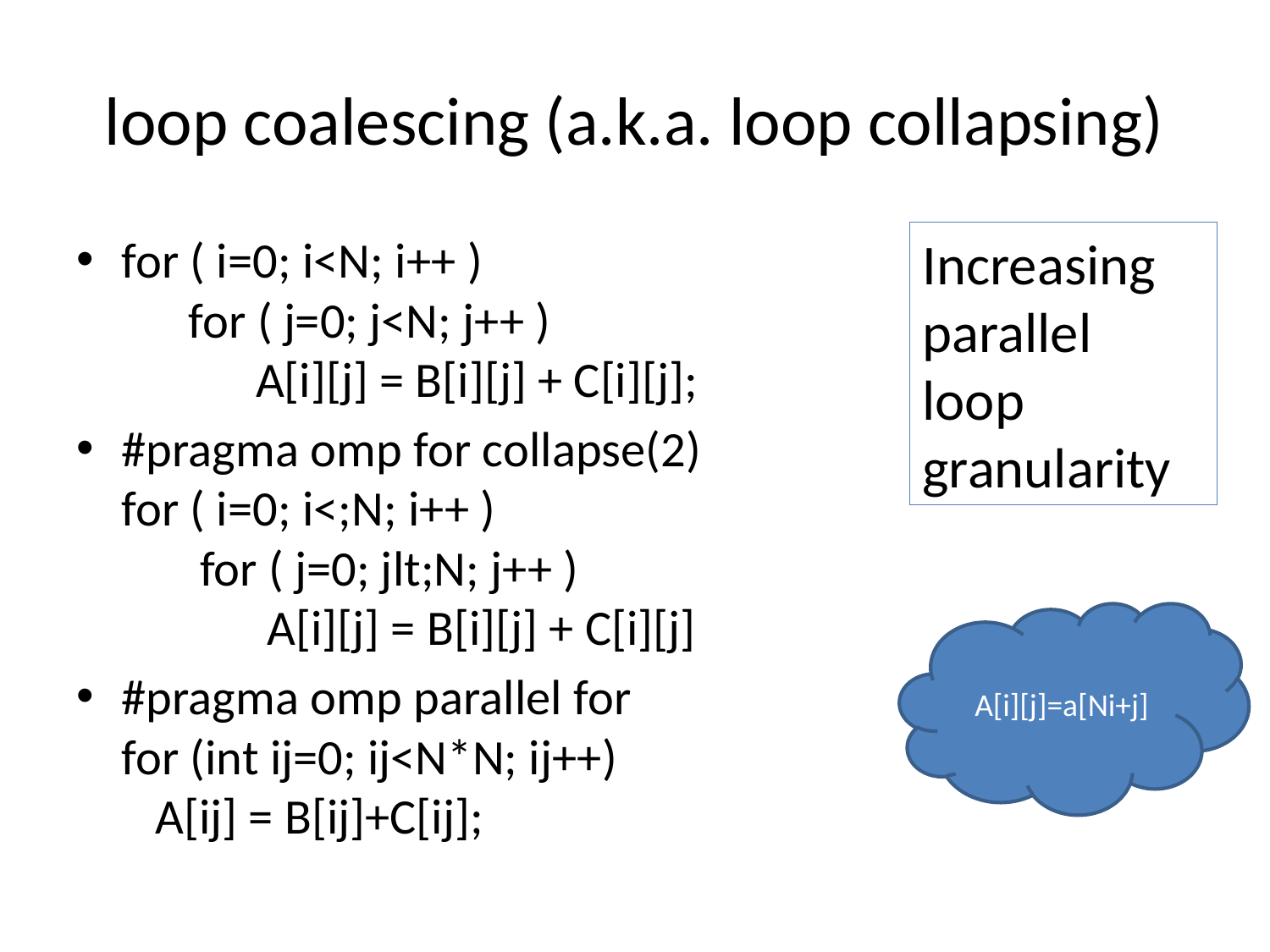

# loop coalescing (a.k.a. loop collapsing)
for ( i=0; i<N; i++ )
      for ( j=0; j<N; j++ )
            A[i][j] = B[i][j] + C[i][j];
#pragma omp for collapse(2)
for ( i=0; i<;N; i++ )
       for ( j=0; jlt;N; j++ )
             A[i][j] = B[i][j] + C[i][j]
#pragma omp parallel for
for (int ij=0; ij<N*N; ij++)
   A[ij] = B[ij]+C[ij];
Increasing parallel loop granularity
A[i][j]=a[Ni+j]